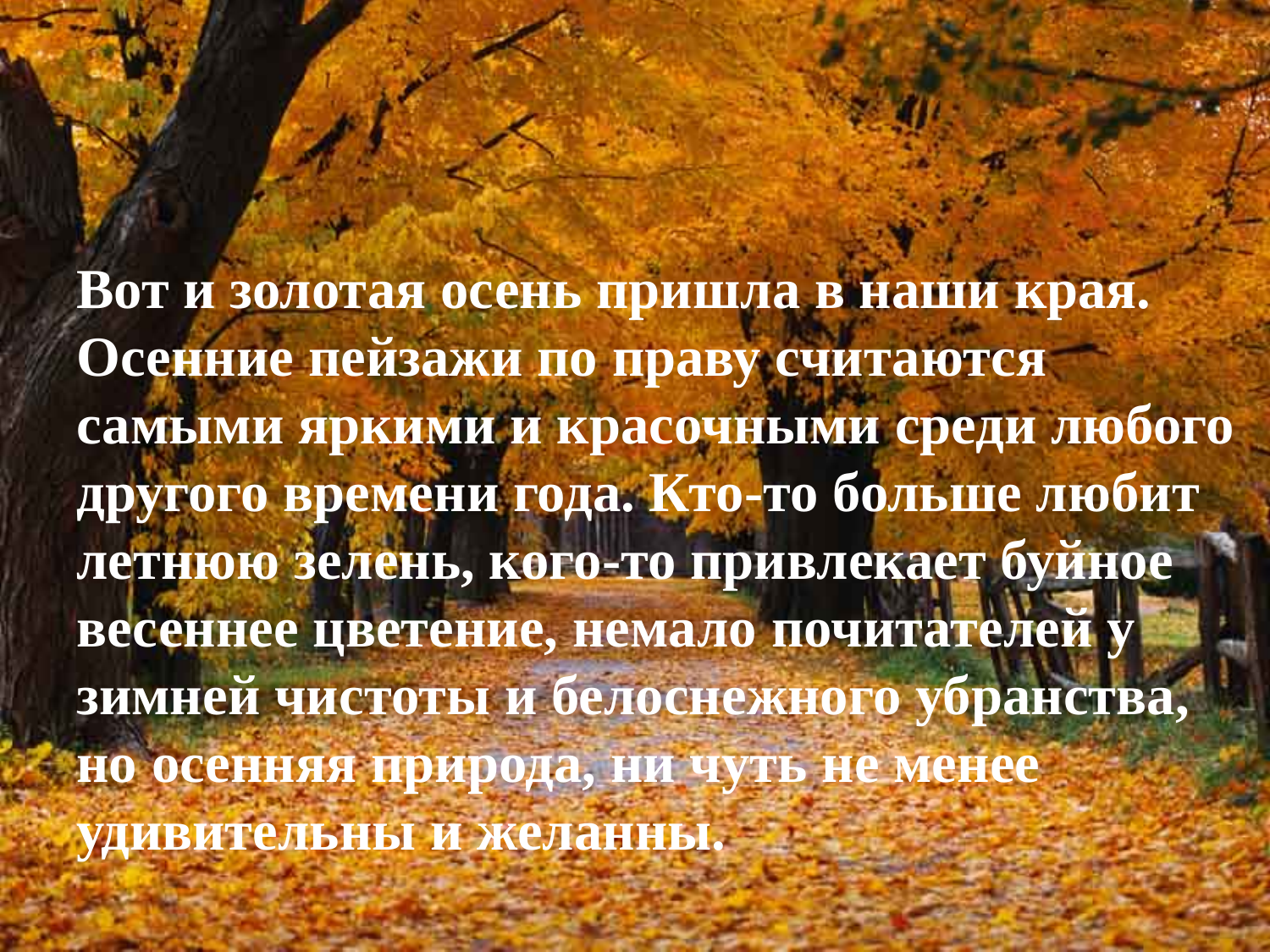

Вот и золотая осень пришла в наши края. Осенние пейзажи по праву считаются самыми яркими и красочными среди любого другого времени года. Кто-то больше любит летнюю зелень, кого-то привлекает буйное весеннее цветение, немало почитателей у зимней чистоты и белоснежного убранства, но осенняя природа, ни чуть не менее удивительны и желанны.